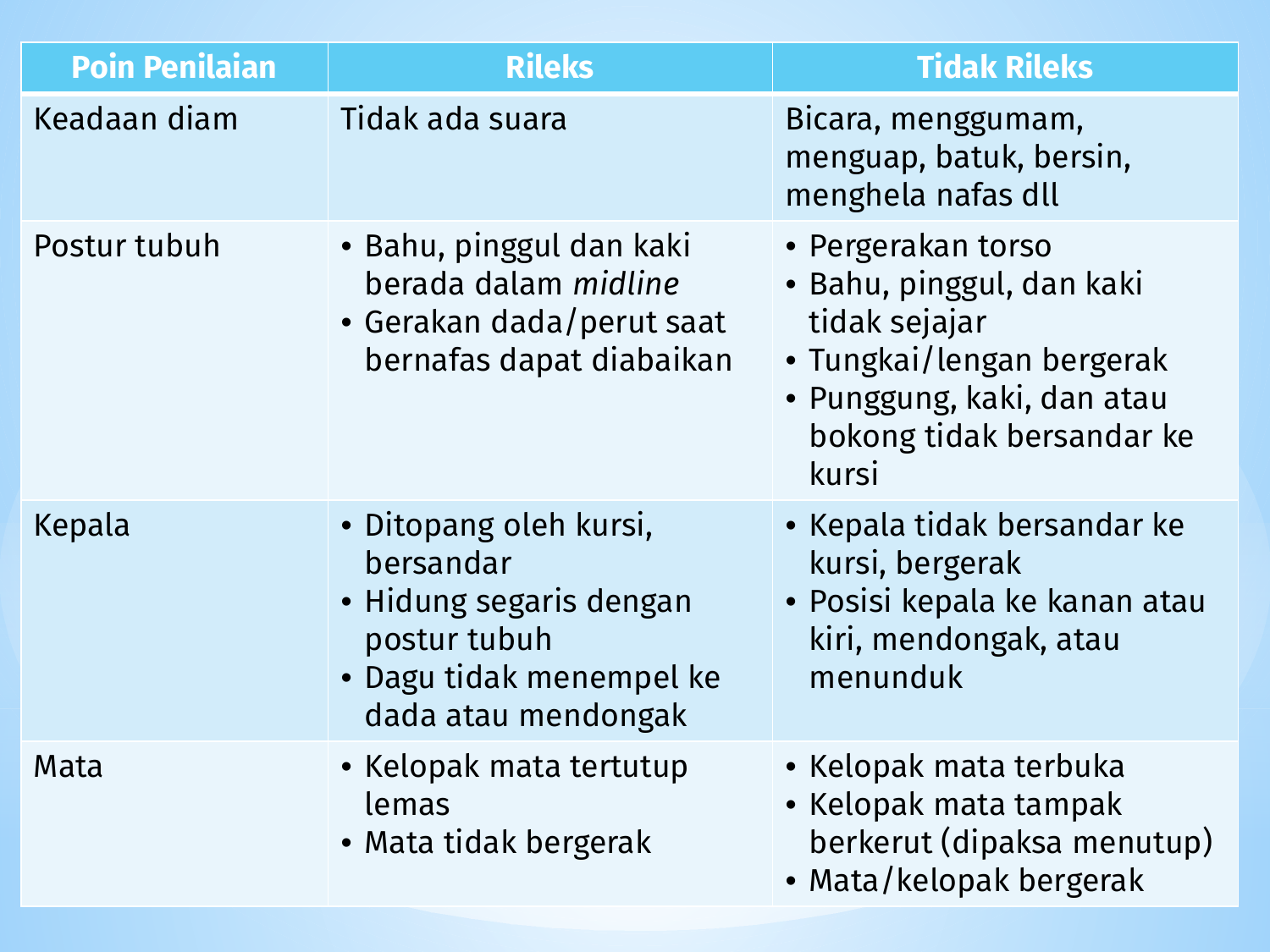

| Poin Penilaian | Rileks | Tidak Rileks |
| --- | --- | --- |
| Keadaan diam | Tidak ada suara | Bicara, menggumam, menguap, batuk, bersin, menghela nafas dll |
| Postur tubuh | Bahu, pinggul dan kaki berada dalam midline Gerakan dada/perut saat bernafas dapat diabaikan | Pergerakan torso Bahu, pinggul, dan kaki tidak sejajar Tungkai/lengan bergerak Punggung, kaki, dan atau bokong tidak bersandar ke kursi |
| Kepala | Ditopang oleh kursi, bersandar Hidung segaris dengan postur tubuh Dagu tidak menempel ke dada atau mendongak | Kepala tidak bersandar ke kursi, bergerak Posisi kepala ke kanan atau kiri, mendongak, atau menunduk |
| Mata | Kelopak mata tertutup lemas Mata tidak bergerak | Kelopak mata terbuka Kelopak mata tampak berkerut (dipaksa menutup) Mata/kelopak bergerak |